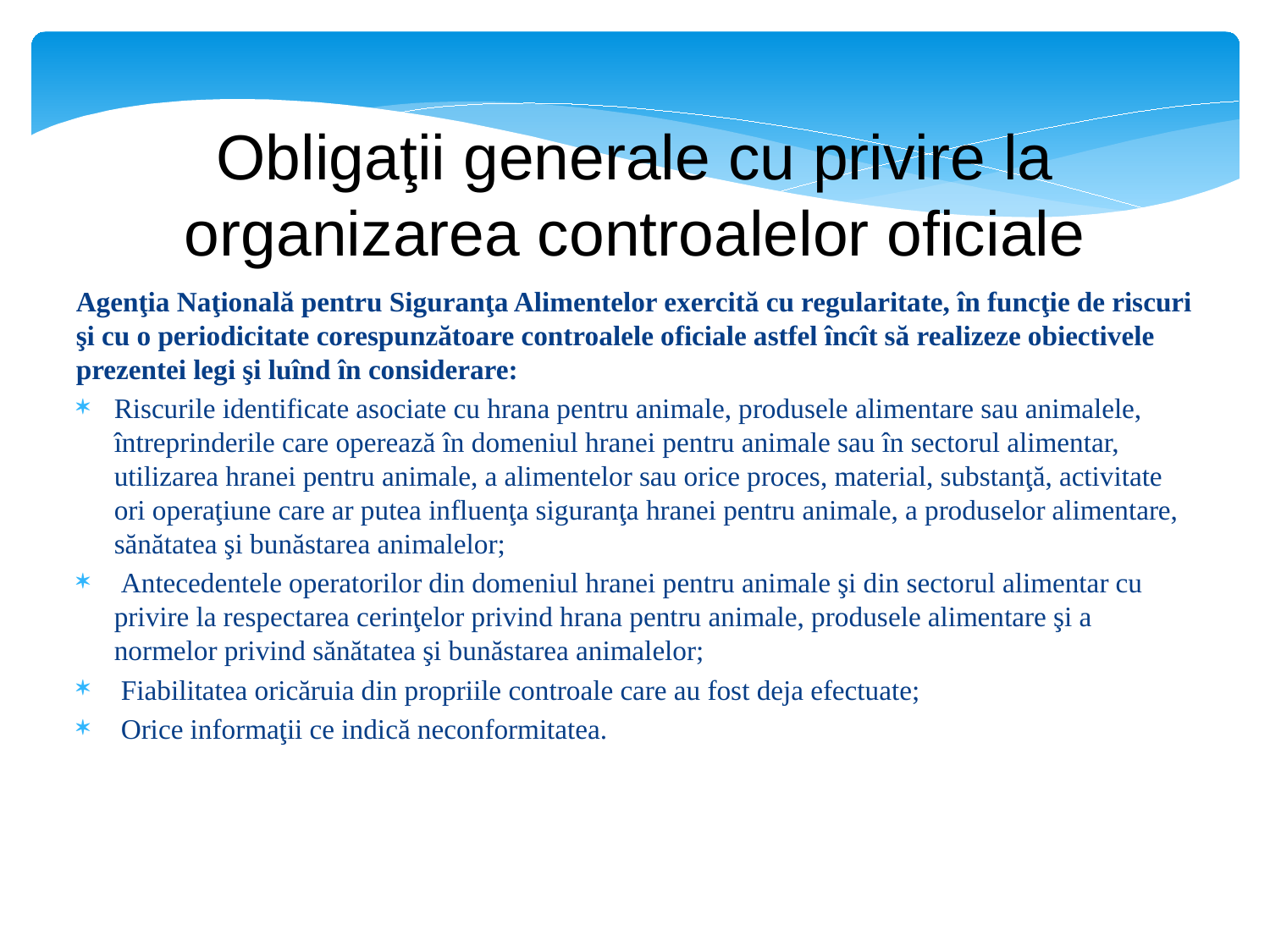

Obligaţii generale cu privire la organizarea controalelor oficiale
Agenţia Naţională pentru Siguranţa Alimentelor exercită cu regularitate, în funcţie de riscuri şi cu o periodicitate corespunzătoare controalele oficiale astfel încît să realizeze obiectivele prezentei legi şi luînd în considerare:
Riscurile identificate asociate cu hrana pentru animale, produsele alimentare sau animalele, întreprinderile care operează în domeniul hranei pentru animale sau în sectorul alimentar, utilizarea hranei pentru animale, a alimentelor sau orice proces, material, substanţă, activitate ori operaţiune care ar putea influenţa siguranţa hranei pentru animale, a produselor alimentare, sănătatea şi bunăstarea animalelor;
 Antecedentele operatorilor din domeniul hranei pentru animale şi din sectorul alimentar cu privire la respectarea cerinţelor privind hrana pentru animale, produsele alimentare şi a normelor privind sănătatea şi bunăstarea animalelor;
 Fiabilitatea oricăruia din propriile controale care au fost deja efectuate;
 Orice informaţii ce indică neconformitatea.